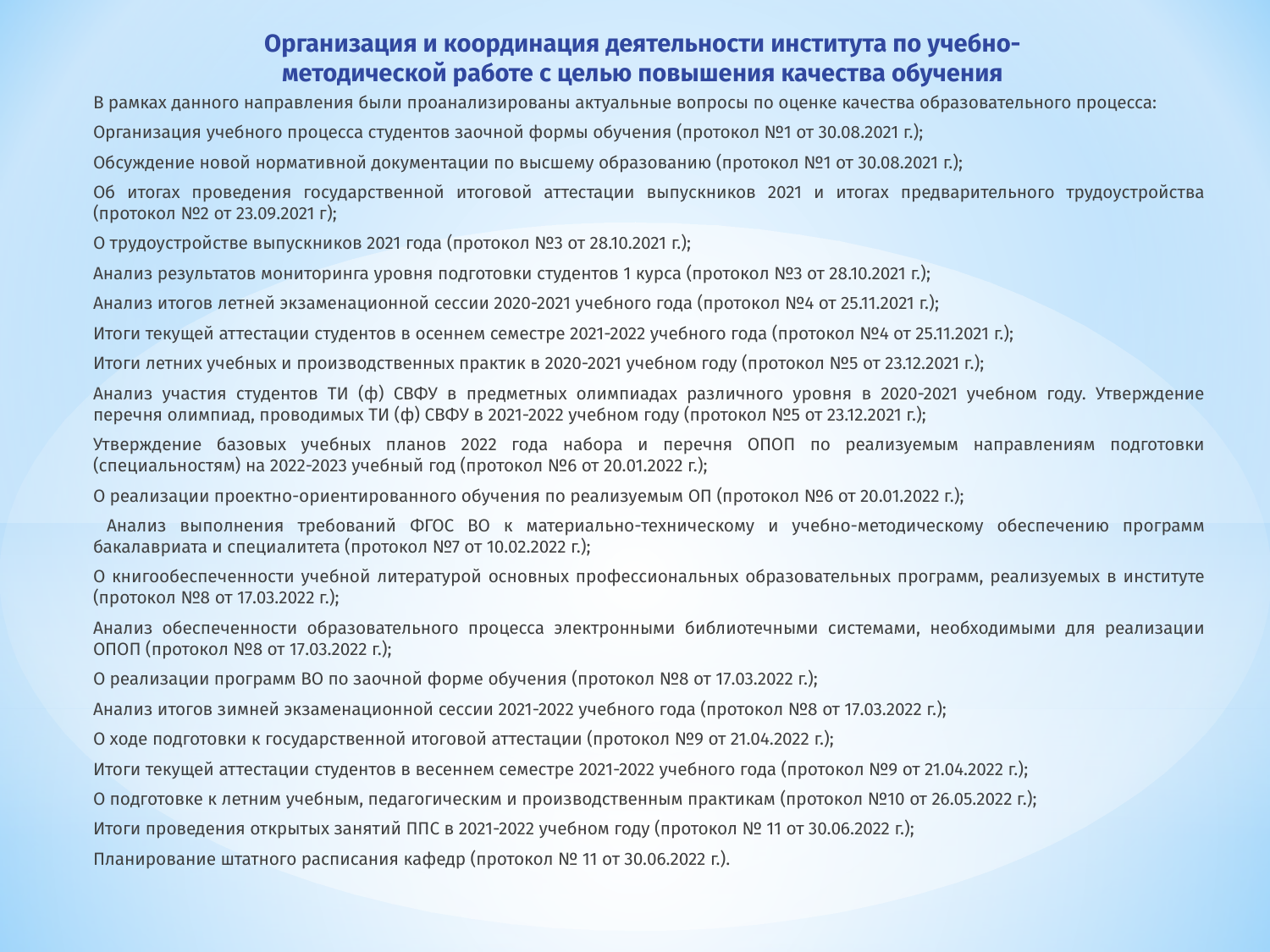

# Организация и координация деятельности института по учебно-методической работе с целью повышения качества обучения
В рамках данного направления были проанализированы актуальные вопросы по оценке качества образовательного процесса:
Организация учебного процесса студентов заочной формы обучения (протокол №1 от 30.08.2021 г.);
Обсуждение новой нормативной документации по высшему образованию (протокол №1 от 30.08.2021 г.);
Об итогах проведения государственной итоговой аттестации выпускников 2021 и итогах предварительного трудоустройства (протокол №2 от 23.09.2021 г);
О трудоустройстве выпускников 2021 года (протокол №3 от 28.10.2021 г.);
Анализ результатов мониторинга уровня подготовки студентов 1 курса (протокол №3 от 28.10.2021 г.);
Анализ итогов летней экзаменационной сессии 2020-2021 учебного года (протокол №4 от 25.11.2021 г.);
Итоги текущей аттестации студентов в осеннем семестре 2021-2022 учебного года (протокол №4 от 25.11.2021 г.);
Итоги летних учебных и производственных практик в 2020-2021 учебном году (протокол №5 от 23.12.2021 г.);
Анализ участия студентов ТИ (ф) СВФУ в предметных олимпиадах различного уровня в 2020-2021 учебном году. Утверждение перечня олимпиад, проводимых ТИ (ф) СВФУ в 2021-2022 учебном году (протокол №5 от 23.12.2021 г.);
Утверждение базовых учебных планов 2022 года набора и перечня ОПОП по реализуемым направлениям подготовки (специальностям) на 2022-2023 учебный год (протокол №6 от 20.01.2022 г.);
О реализации проектно-ориентированного обучения по реализуемым ОП (протокол №6 от 20.01.2022 г.);
 Анализ выполнения требований ФГОС ВО к материально-техническому и учебно-методическому обеспечению программ бакалавриата и специалитета (протокол №7 от 10.02.2022 г.);
О книгообеспеченности учебной литературой основных профессиональных образовательных программ, реализуемых в институте (протокол №8 от 17.03.2022 г.);
Анализ обеспеченности образовательного процесса электронными библиотечными системами, необходимыми для реализации ОПОП (протокол №8 от 17.03.2022 г.);
О реализации программ ВО по заочной форме обучения (протокол №8 от 17.03.2022 г.);
Анализ итогов зимней экзаменационной сессии 2021-2022 учебного года (протокол №8 от 17.03.2022 г.);
О ходе подготовки к государственной итоговой аттестации (протокол №9 от 21.04.2022 г.);
Итоги текущей аттестации студентов в весеннем семестре 2021-2022 учебного года (протокол №9 от 21.04.2022 г.);
О подготовке к летним учебным, педагогическим и производственным практикам (протокол №10 от 26.05.2022 г.);
Итоги проведения открытых занятий ППС в 2021-2022 учебном году (протокол № 11 от 30.06.2022 г.);
Планирование штатного расписания кафедр (протокол № 11 от 30.06.2022 г.).